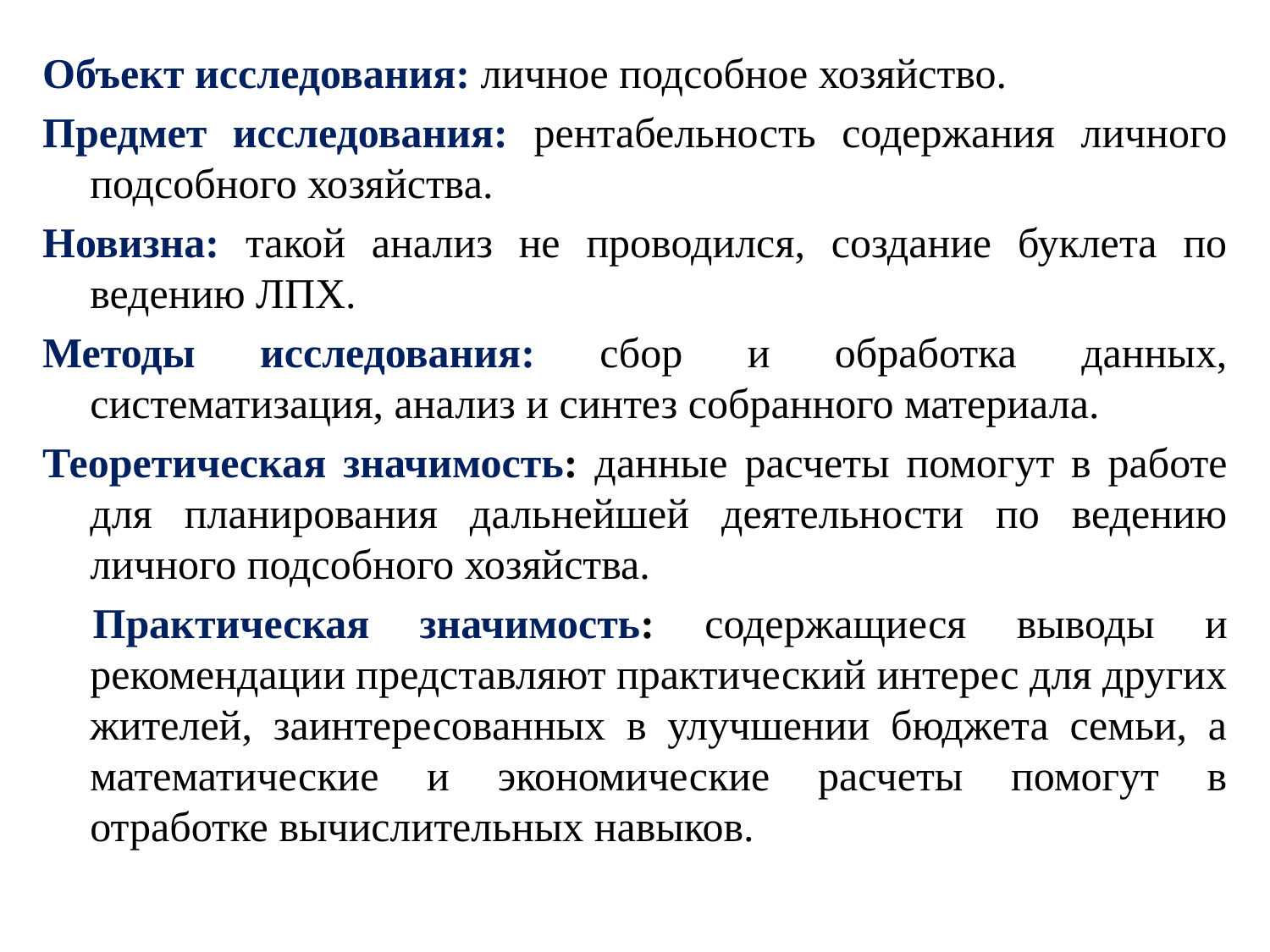

Объект исследования: личное подсобное хозяйство.
Предмет исследования: рентабельность содержания личного подсобного хозяйства.
Новизна: такой анализ не проводился, создание буклета по ведению ЛПХ.
Методы исследования: сбор и обработка данных, систематизация, анализ и синтез собранного материала.
Теоретическая значимость: данные расчеты помогут в работе для планирования дальнейшей деятельности по ведению личного подсобного хозяйства.
 Практическая значимость: содержащиеся выводы и рекомендации представляют практический интерес для других жителей, заинтересованных в улучшении бюджета семьи, а математические и экономические расчеты помогут в отработке вычислительных навыков.